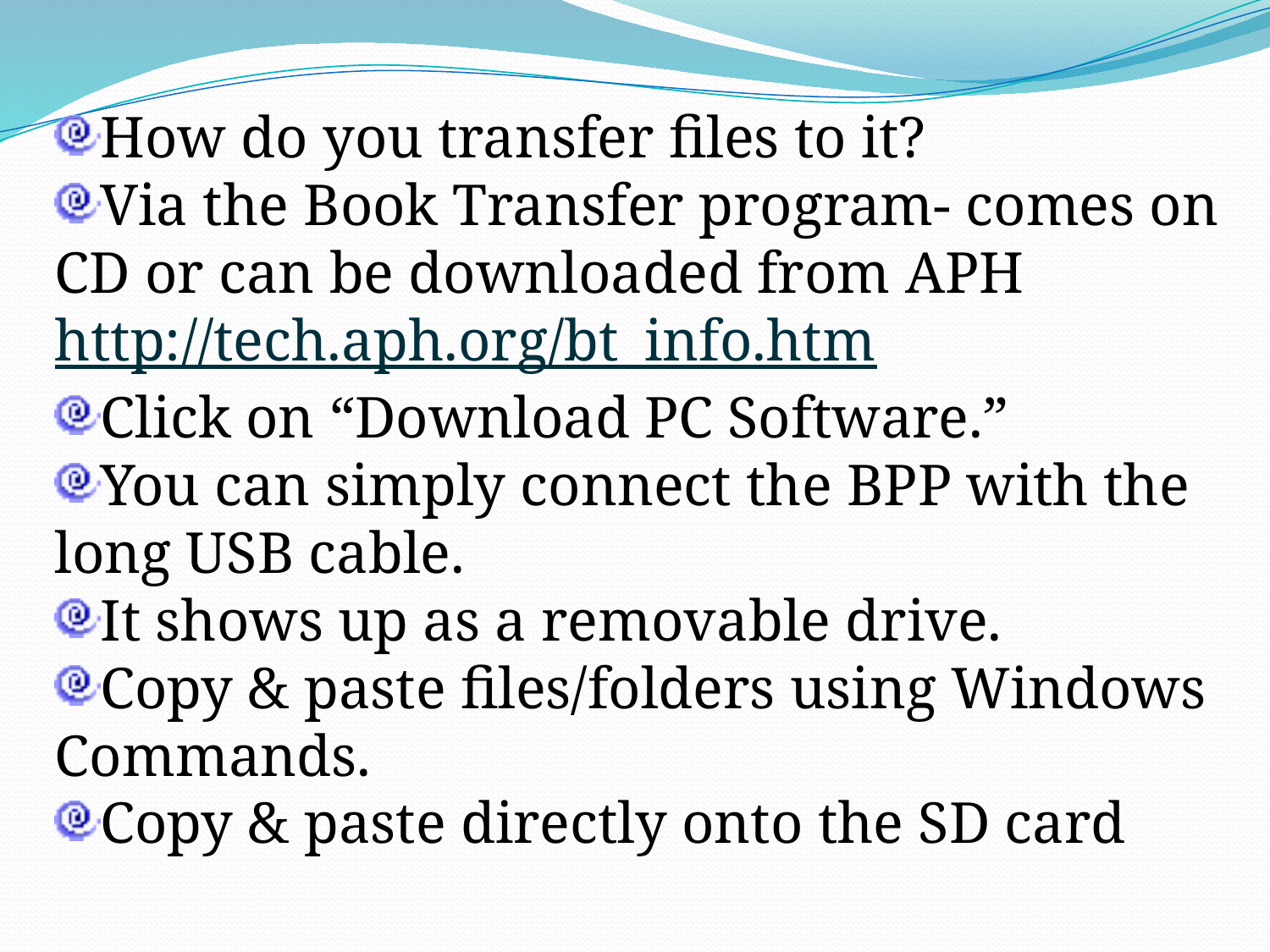

How do you transfer files to it?
Via the Book Transfer program- comes on CD or can be downloaded from APH http://tech.aph.org/bt_info.htm
Click on “Download PC Software.”
You can simply connect the BPP with the long USB cable.
It shows up as a removable drive.
Copy & paste files/folders using Windows Commands.
Copy & paste directly onto the SD card